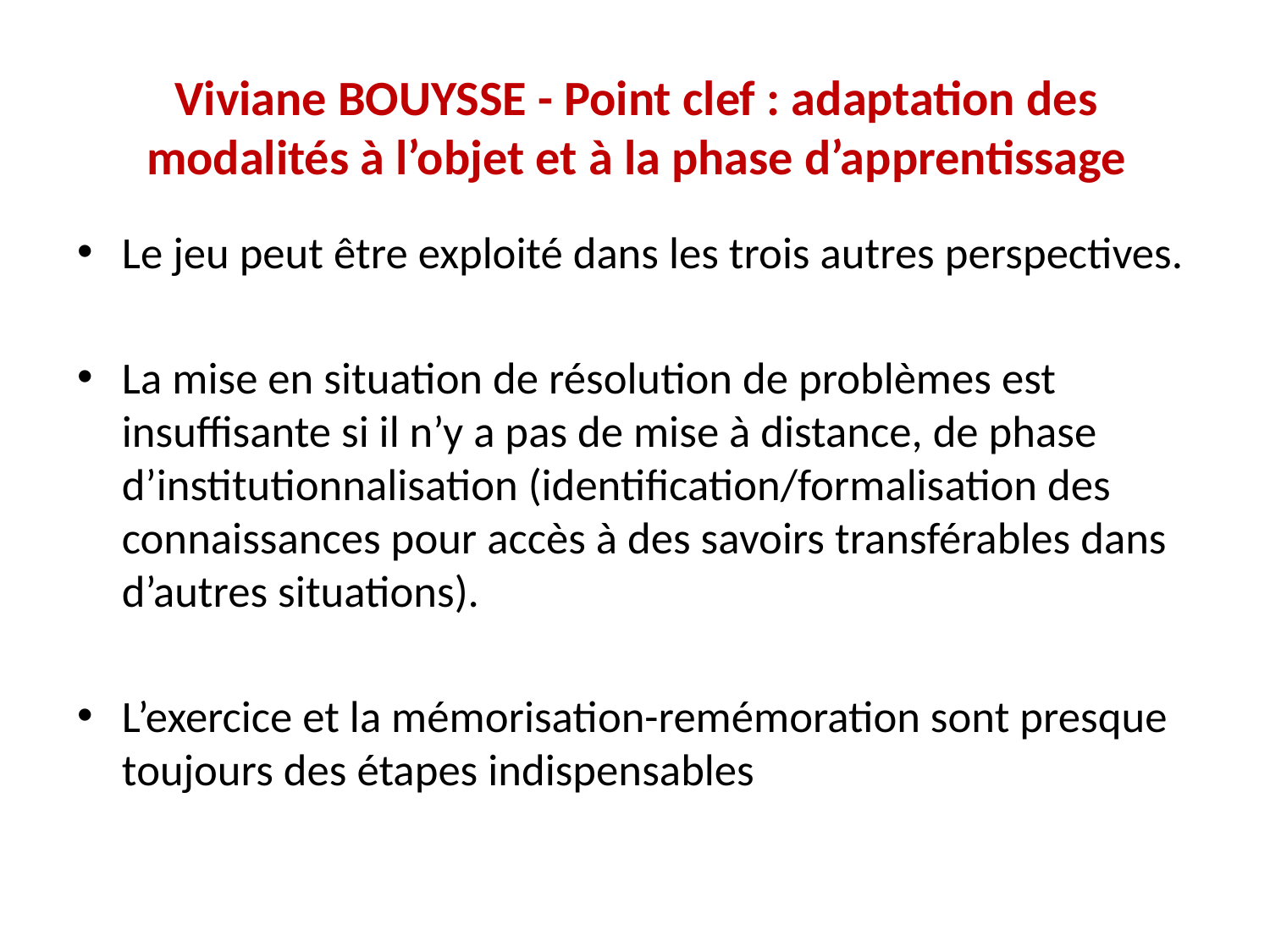

Viviane BOUYSSE - Point clef : adaptation des modalités à l’objet et à la phase d’apprentissage
Le jeu peut être exploité dans les trois autres perspectives.

La mise en situation de résolution de problèmes est insuffisante si il n’y a pas de mise à distance, de phase d’institutionnalisation (identification/formalisation des connaissances pour accès à des savoirs transférables dans d’autres situations).

L’exercice et la mémorisation-remémoration sont presque toujours des étapes indispensables